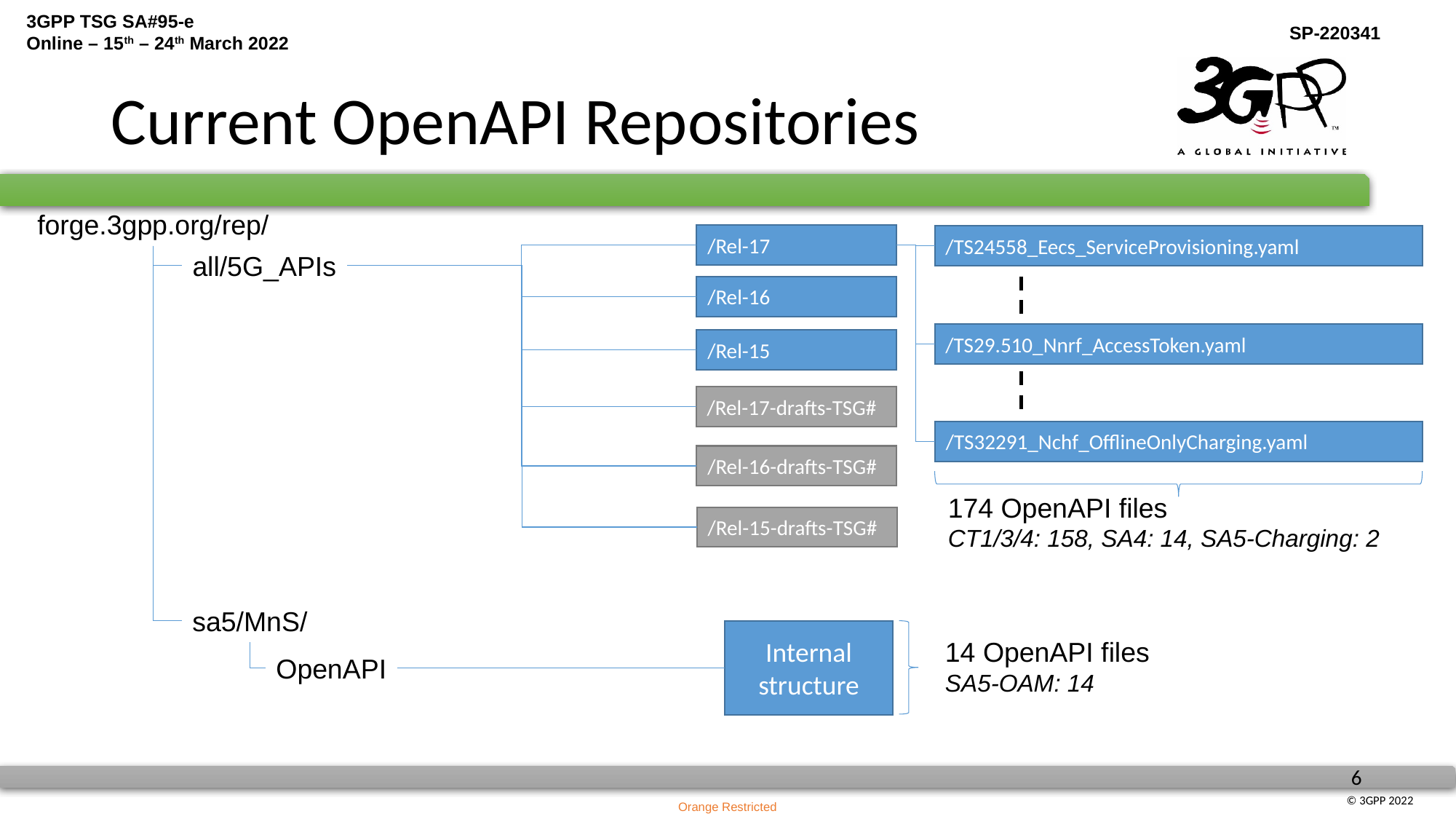

# Current OpenAPI Repositories
forge.3gpp.org/rep/
/Rel-17
/TS24558_Eecs_ServiceProvisioning.yaml

all/5G_APIs
/Rel-16
/TS29.510_Nnrf_AccessToken.yaml
/Rel-15
/Rel-17-drafts-TSG#
/TS32291_Nchf_OfflineOnlyCharging.yaml
/Rel-16-drafts-TSG#
174 OpenAPI files
CT1/3/4: 158, SA4: 14, SA5-Charging: 2
/Rel-15-drafts-TSG#
sa5/MnS/

Internal structure
14 OpenAPI files
SA5-OAM: 14
OpenAPI